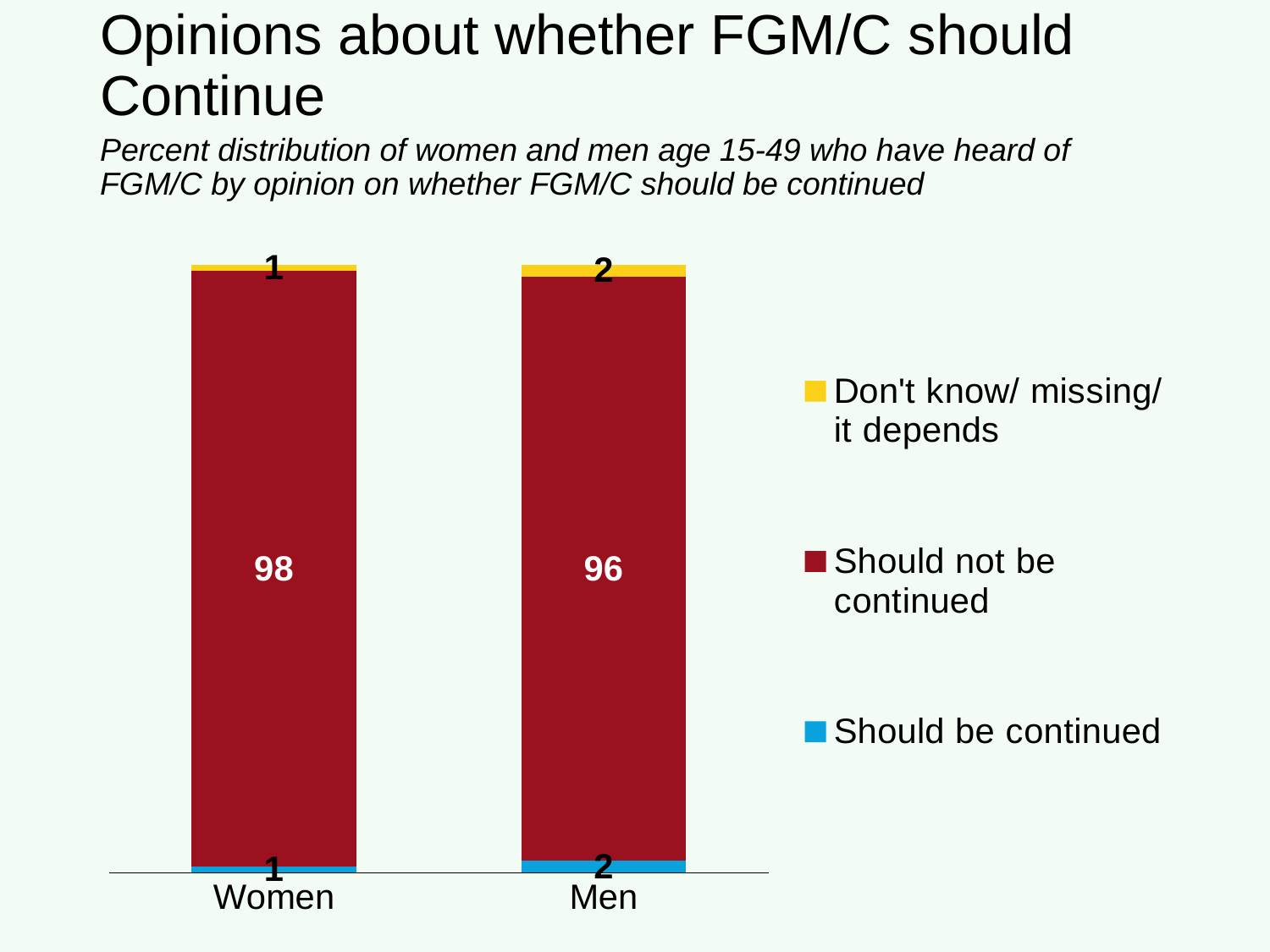

# Opinions about whether FGM/C should Continue
Percent distribution of women and men age 15-49 who have heard of FGM/C by opinion on whether FGM/C should be continued

### Chart

| Category | Should be continued | Should not be continued | Don't know/ missing/ it depends |
|---|---|---|---|
| Women | 1.0 | 98.0 | 1.0 |
| Men | 2.0 | 96.0 | 2.0 |